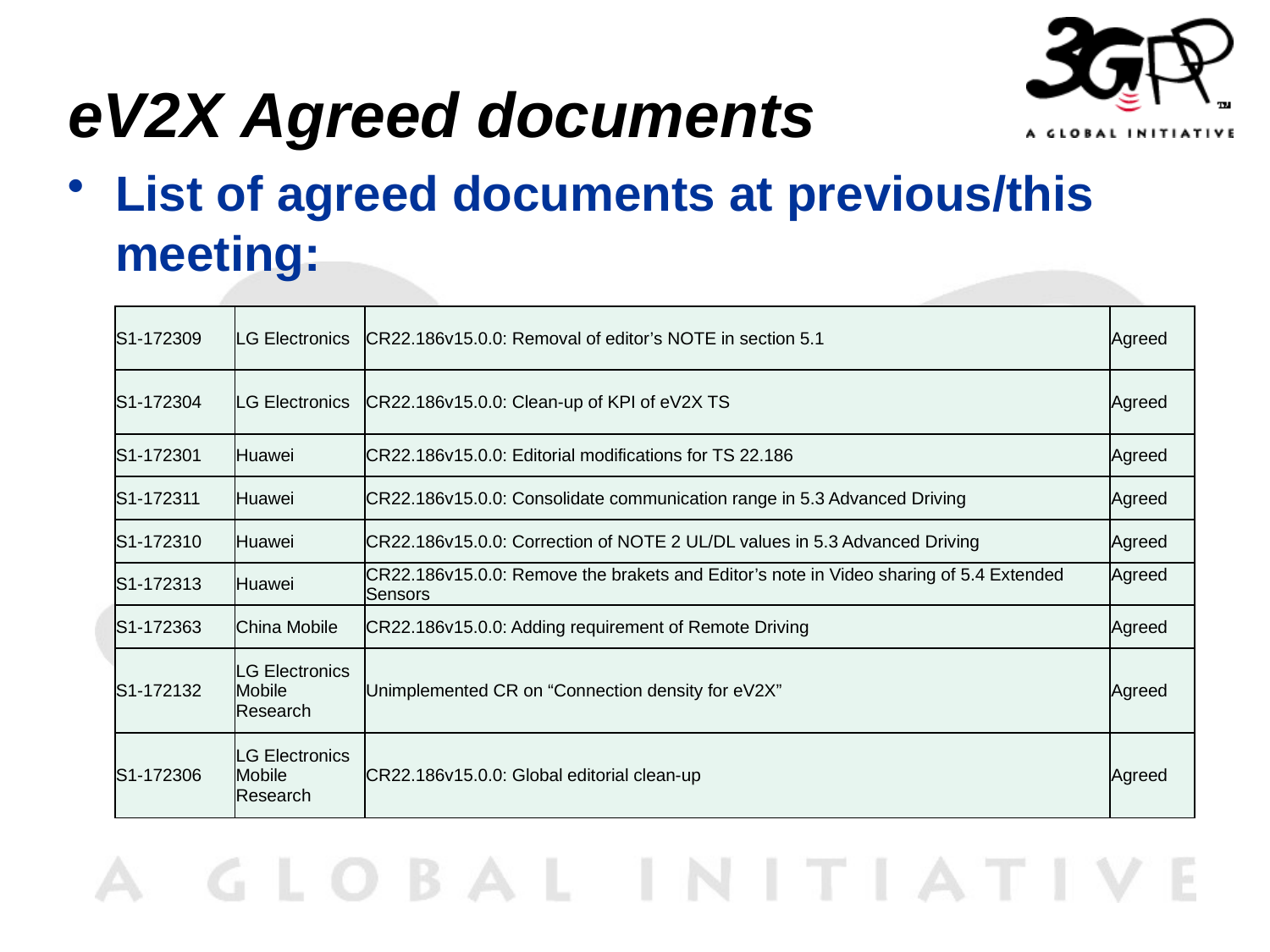

# eV2X Agreed documents
List of agreed documents at previous/this meeting:

| S1-172309 | LG Electronics | CR22.186v15.0.0: Removal of editor’s NOTE in section 5.1 | Agreed |
| --- | --- | --- | --- |
| S1-172304 | LG Electronics | CR22.186v15.0.0: Clean-up of KPI of eV2X TS | Agreed |
| S1-172301 | Huawei | CR22.186v15.0.0: Editorial modifications for TS 22.186 | Agreed |
| S1-172311 | Huawei | CR22.186v15.0.0: Consolidate communication range in 5.3 Advanced Driving | Agreed |
| S1-172310 | Huawei | CR22.186v15.0.0: Correction of NOTE 2 UL/DL values in 5.3 Advanced Driving | Agreed |
| S1-172313 | Huawei | CR22.186v15.0.0: Remove the brakets and Editor’s note in Video sharing of 5.4 Extended Sensors | Agreed |
| S1-172363 | China Mobile | CR22.186v15.0.0: Adding requirement of Remote Driving | Agreed |
| S1-172132 | LG Electronics Mobile Research | Unimplemented CR on “Connection density for eV2X” | Agreed |
| S1-172306 | LG Electronics Mobile Research | CR22.186v15.0.0: Global editorial clean-up | Agreed |